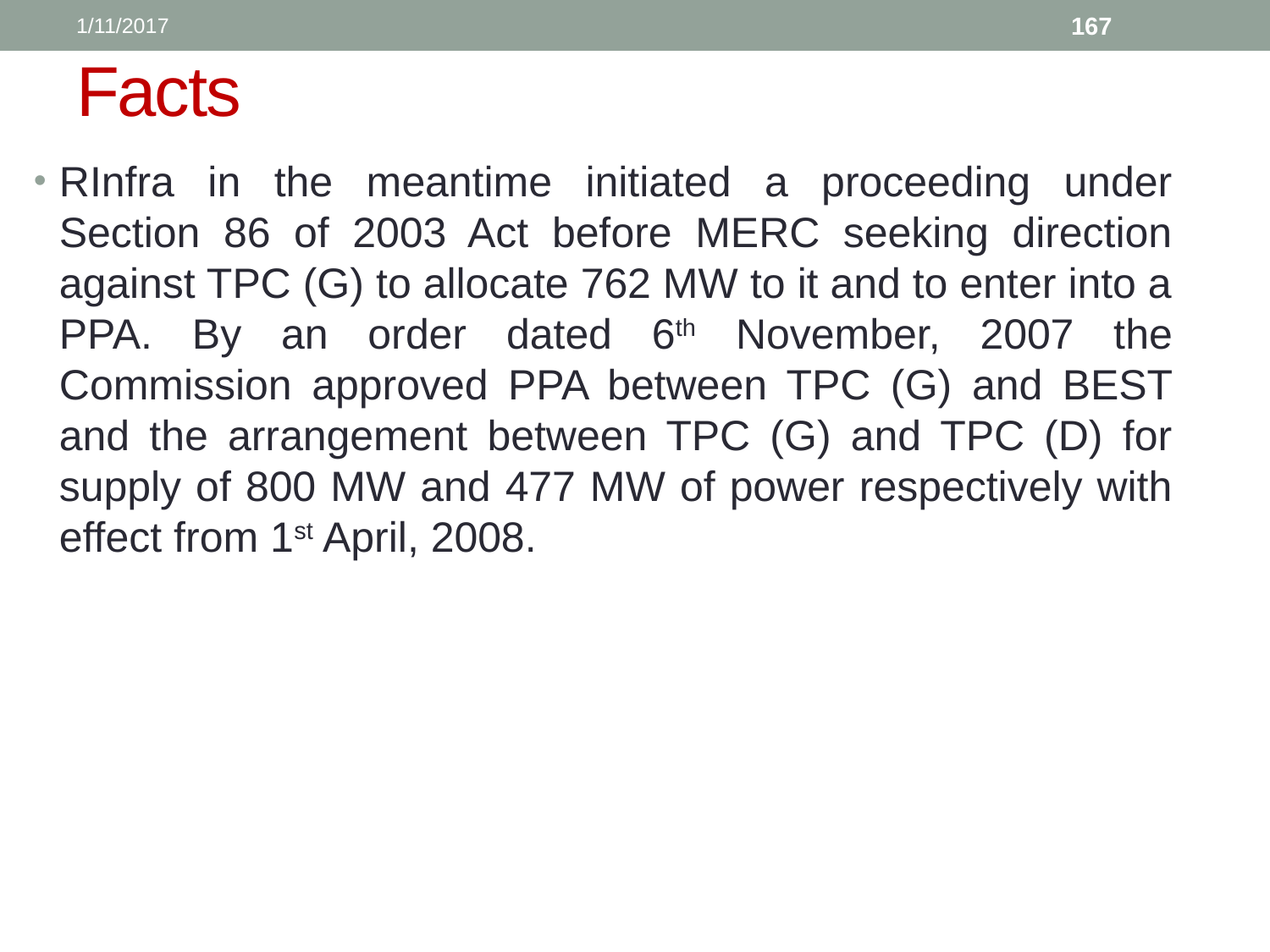

1/11/2017
167
# Facts
RInfra in the meantime initiated a proceeding under Section 86 of 2003 Act before MERC seeking direction against TPC (G) to allocate 762 MW to it and to enter into a PPA. By an order dated 6th November, 2007 the Commission approved PPA between TPC (G) and BEST and the arrangement between TPC (G) and TPC (D) for supply of 800 MW and 477 MW of power respectively with effect from 1st April, 2008.